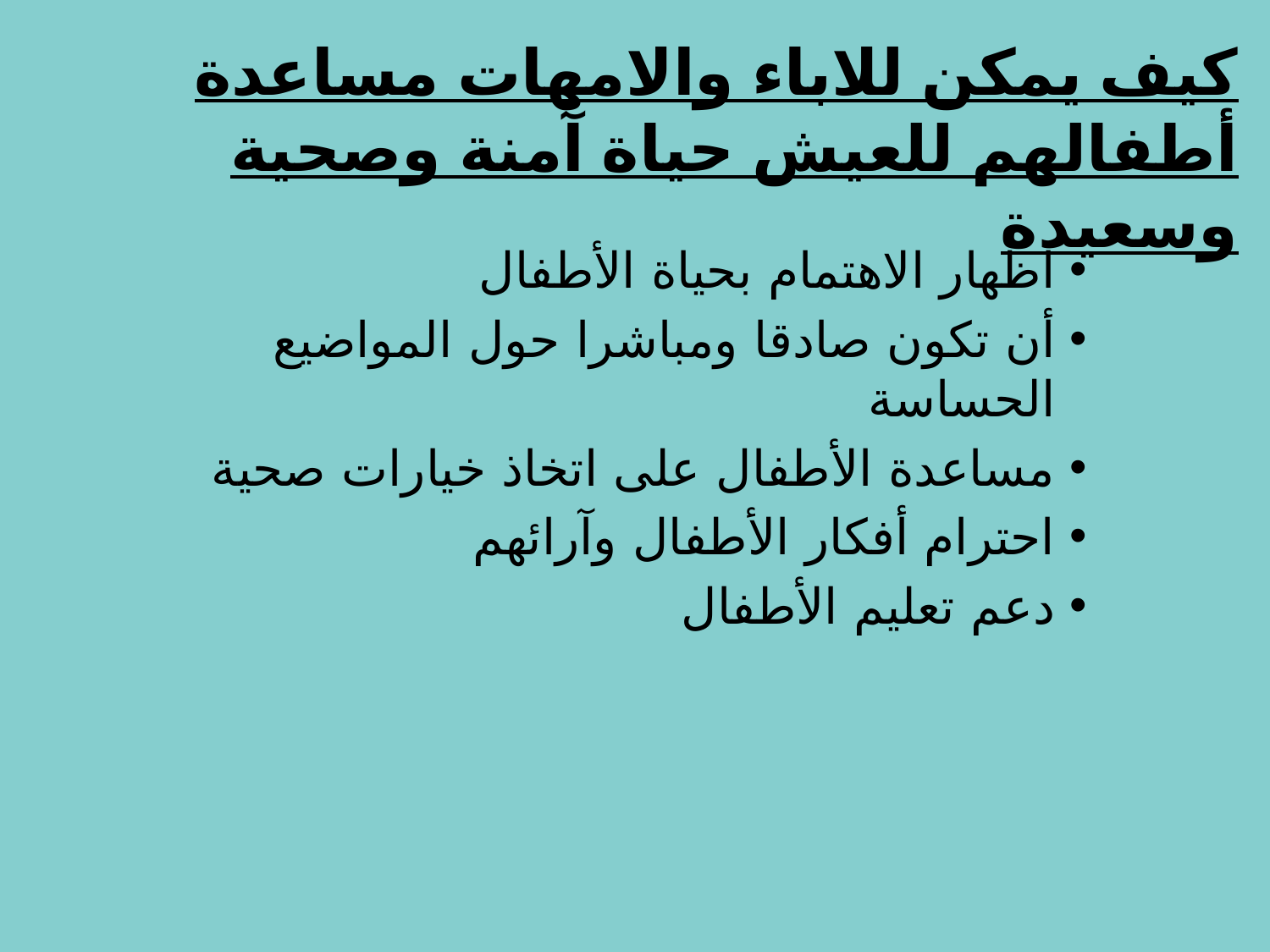

# كيف يمكن للاباء والامهات مساعدة أطفالهم للعيش حياة آمنة وصحية وسعيدة
اظهار الاهتمام بحياة الأطفال
أن تكون صادقا ومباشرا حول المواضيع الحساسة
مساعدة الأطفال على اتخاذ خيارات صحية
احترام أفكار الأطفال وآرائهم
دعم تعليم الأطفال